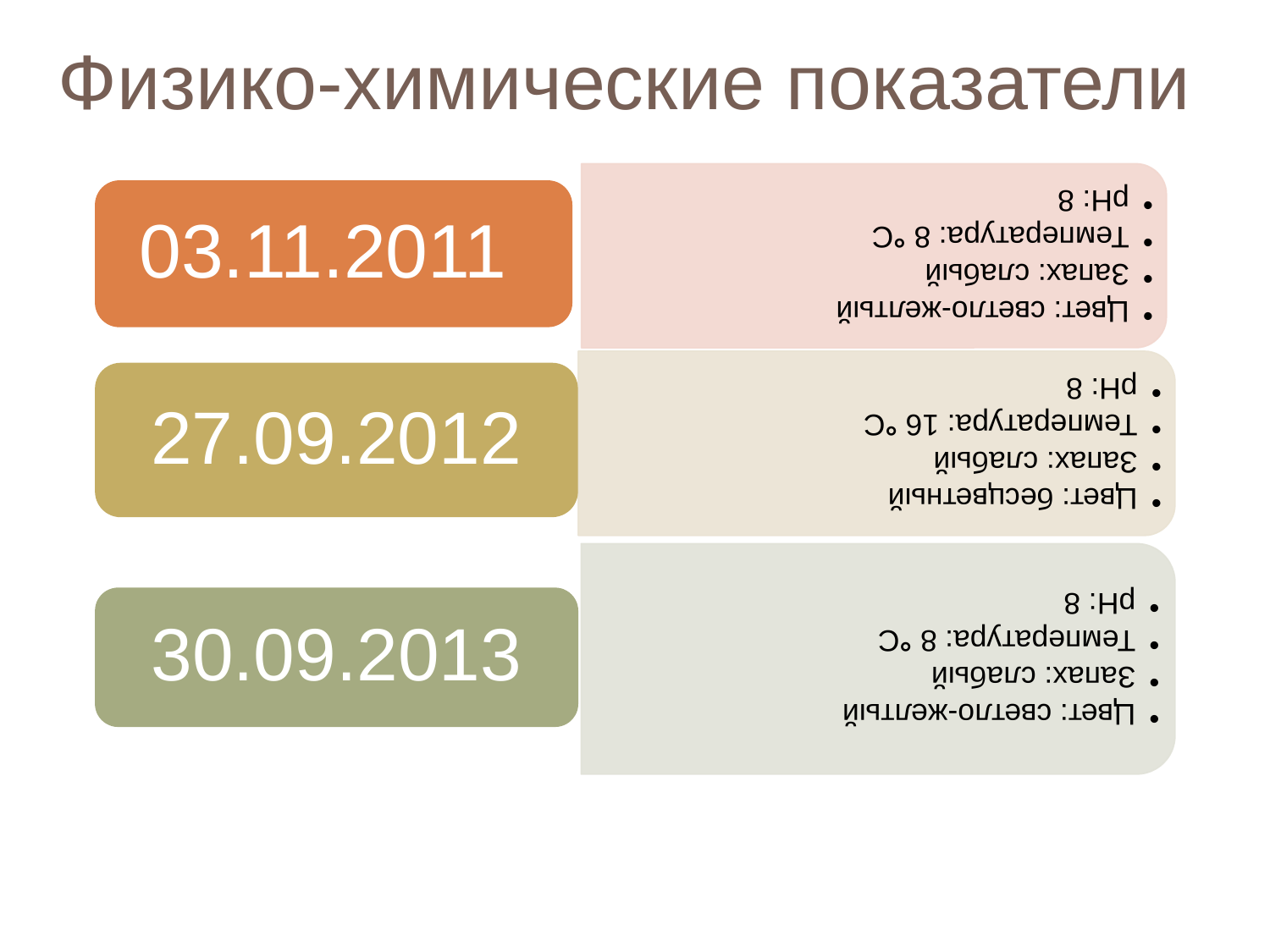

Физико-химические показатели
Цвет: светло-желтый
Запах: слабый
Температура: 8 °С
pH: 8
03.11.2011
Цвет: бесцветный
Запах: слабый
Температура: 16 °С
pH: 8
27.09.2012
Цвет: светло-желтый
Запах: слабый
Температура: 8 °С
pH: 8
30.09.2013